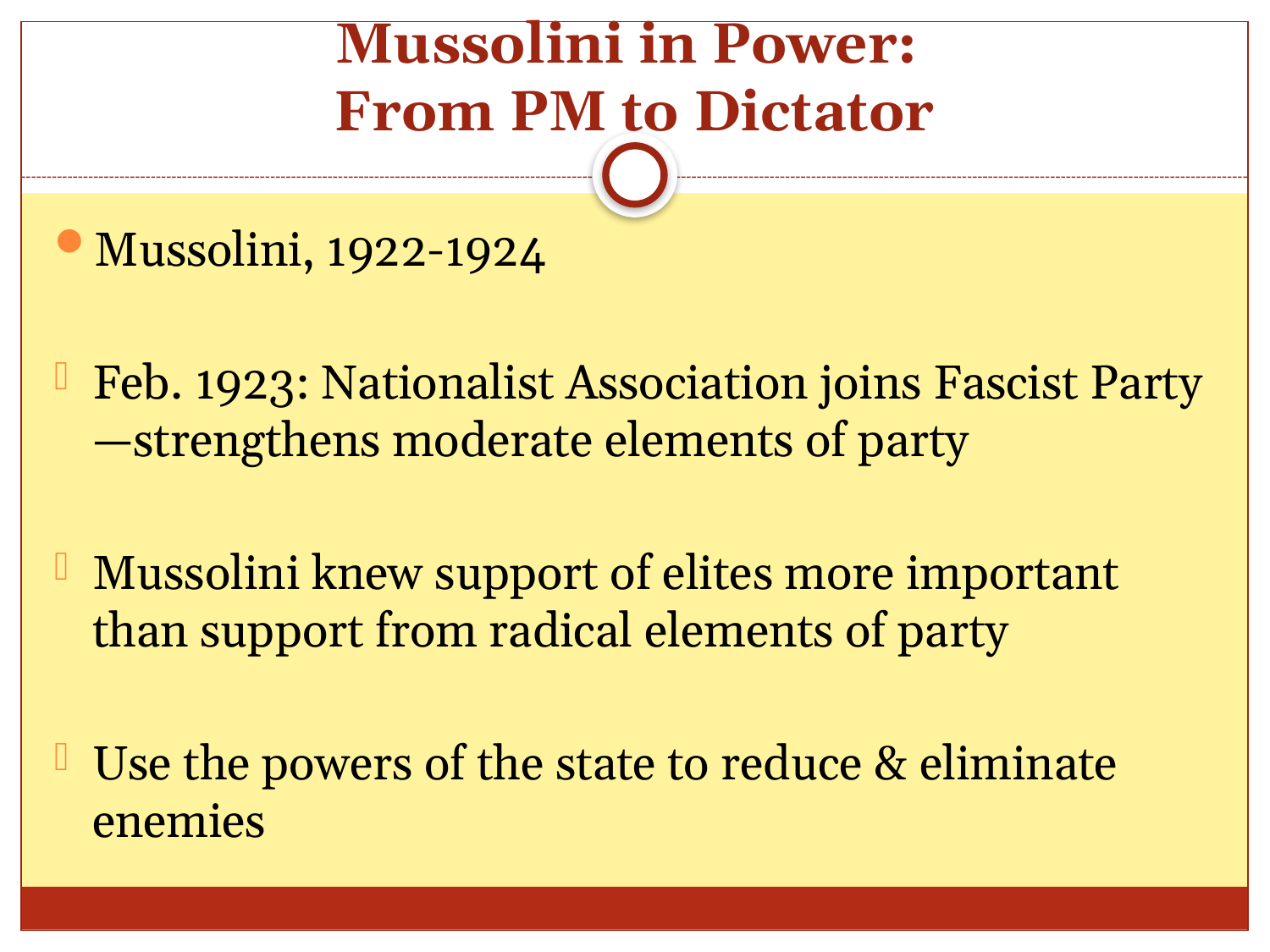

# Mussolini in Power: From PM to Dictator
Mussolini, 1922-1924

Feb. 1923: Nationalist Association joins Fascist Party—strengthens moderate elements of party

Mussolini knew support of elites more important than support from radical elements of party

Use the powers of the state to reduce & eliminate enemies